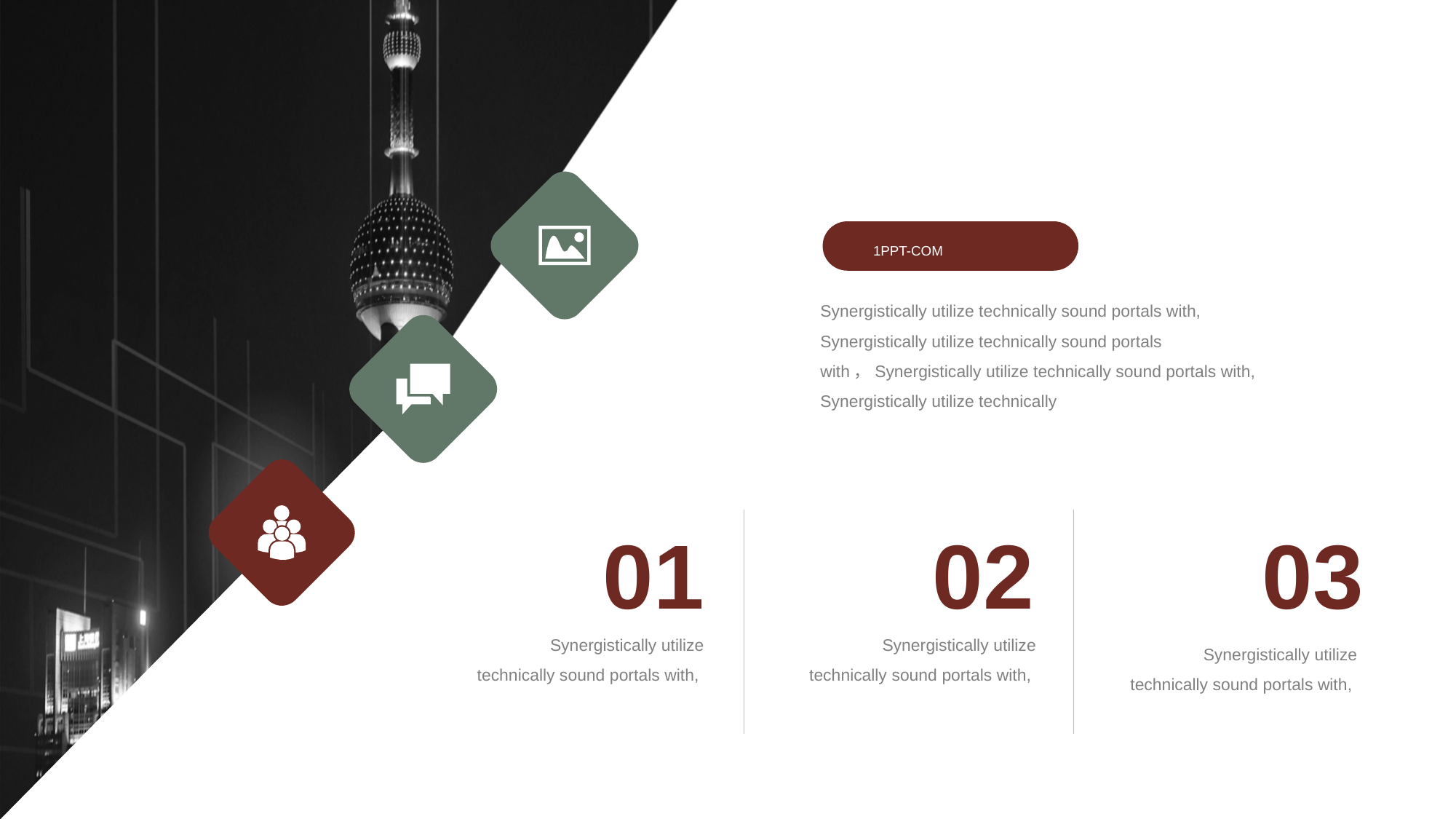

1PPT-COM

Synergistically utilize technically sound portals with, Synergistically utilize technically sound portals with，Synergistically utilize technically sound portals with, Synergistically utilize technically

0 1
0 2
0 3
Synergistically utilize technically sound portals with,
Synergistically utilize technically sound portals with,
Synergistically utilize technically sound portals with,